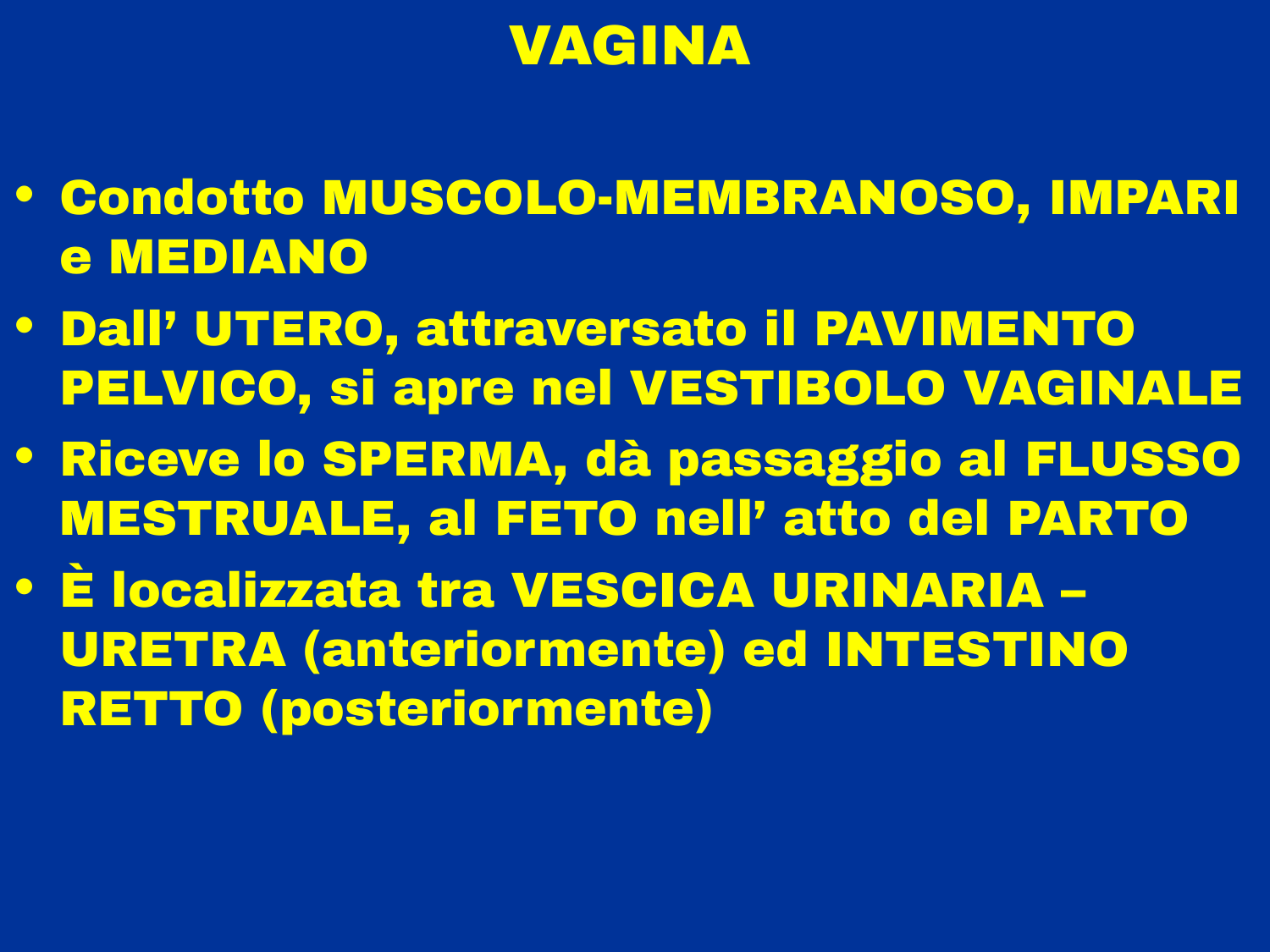

# VAGINA
Condotto MUSCOLO-MEMBRANOSO, IMPARI e MEDIANO
Dall’ UTERO, attraversato il PAVIMENTO PELVICO, si apre nel VESTIBOLO VAGINALE
Riceve lo SPERMA, dà passaggio al FLUSSO MESTRUALE, al FETO nell’ atto del PARTO
È localizzata tra VESCICA URINARIA – URETRA (anteriormente) ed INTESTINO RETTO (posteriormente)